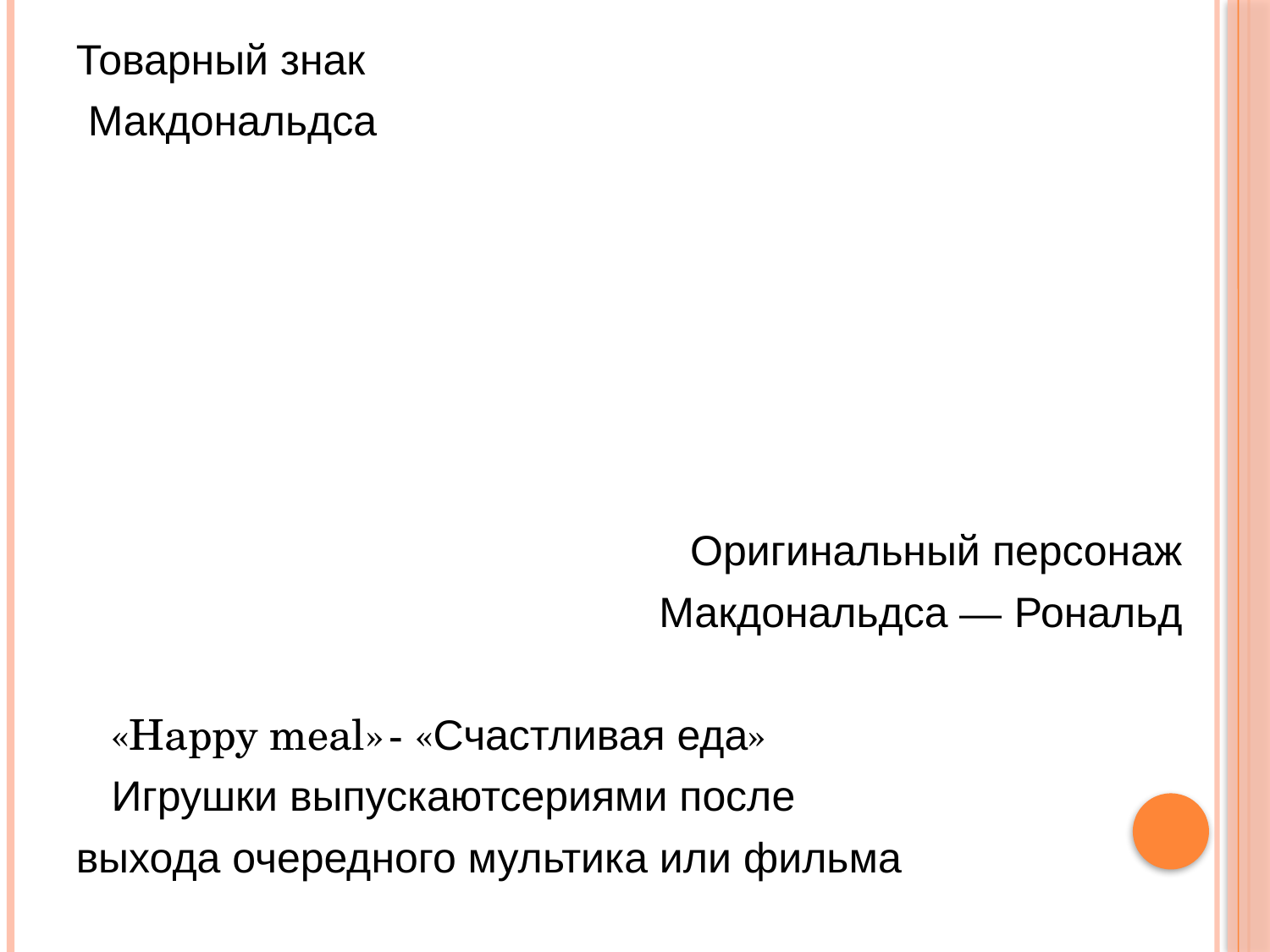

Товарный знак
 Макдональдса

Оригинальный персонаж
 Макдональдса — Рональд

   «Happy meal»- «Счастливая еда»
   Игрушки выпускаютсериями после
выхода очередного мультика или фильма
#